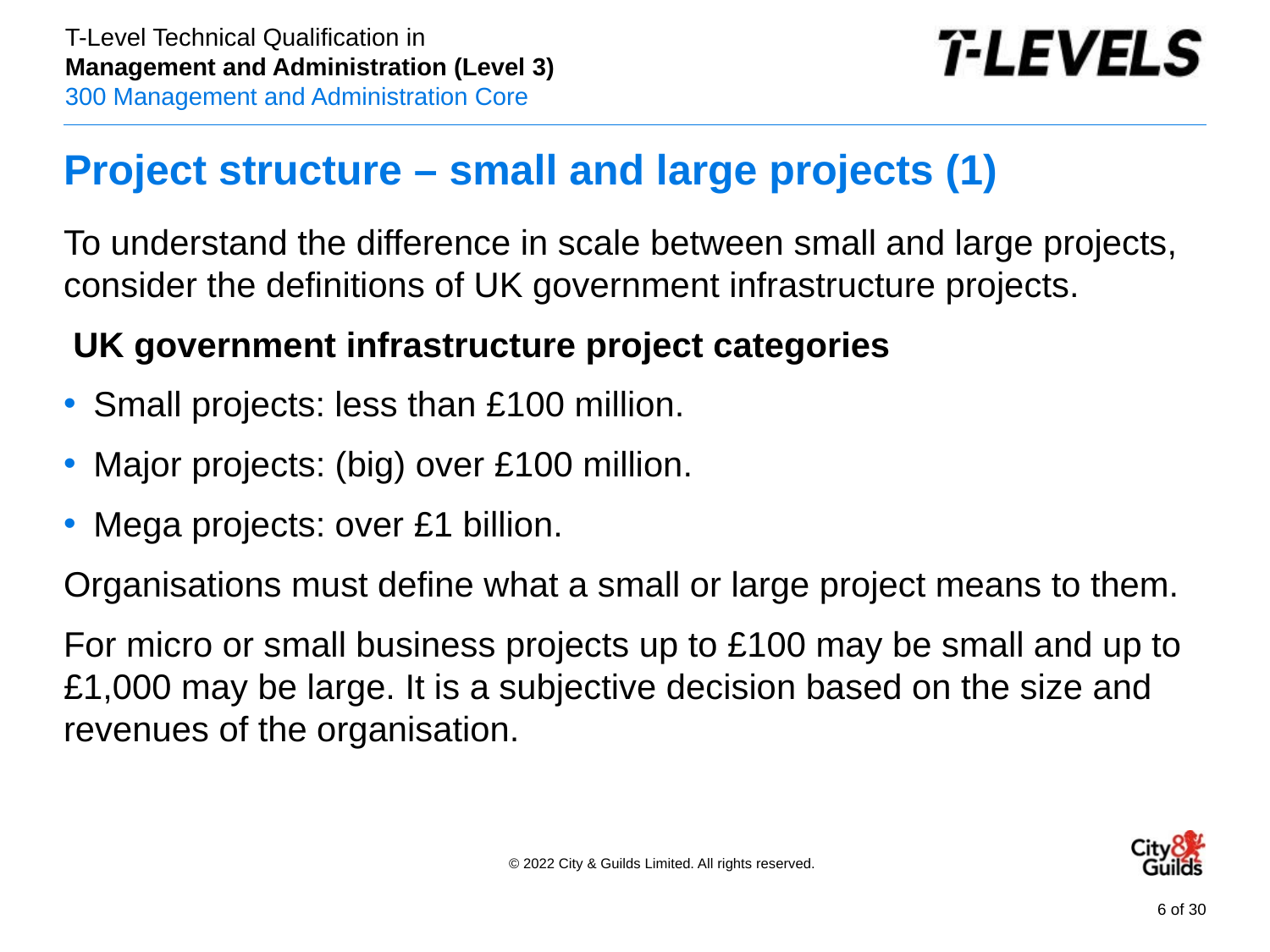

# Project structure – small and large projects (1)
To understand the difference in scale between small and large projects, consider the definitions of UK government infrastructure projects.
 UK government infrastructure project categories
Small projects: less than £100 million.
Major projects: (big) over £100 million.
Mega projects: over £1 billion.
Organisations must define what a small or large project means to them.
For micro or small business projects up to £100 may be small and up to £1,000 may be large. It is a subjective decision based on the size and revenues of the organisation.